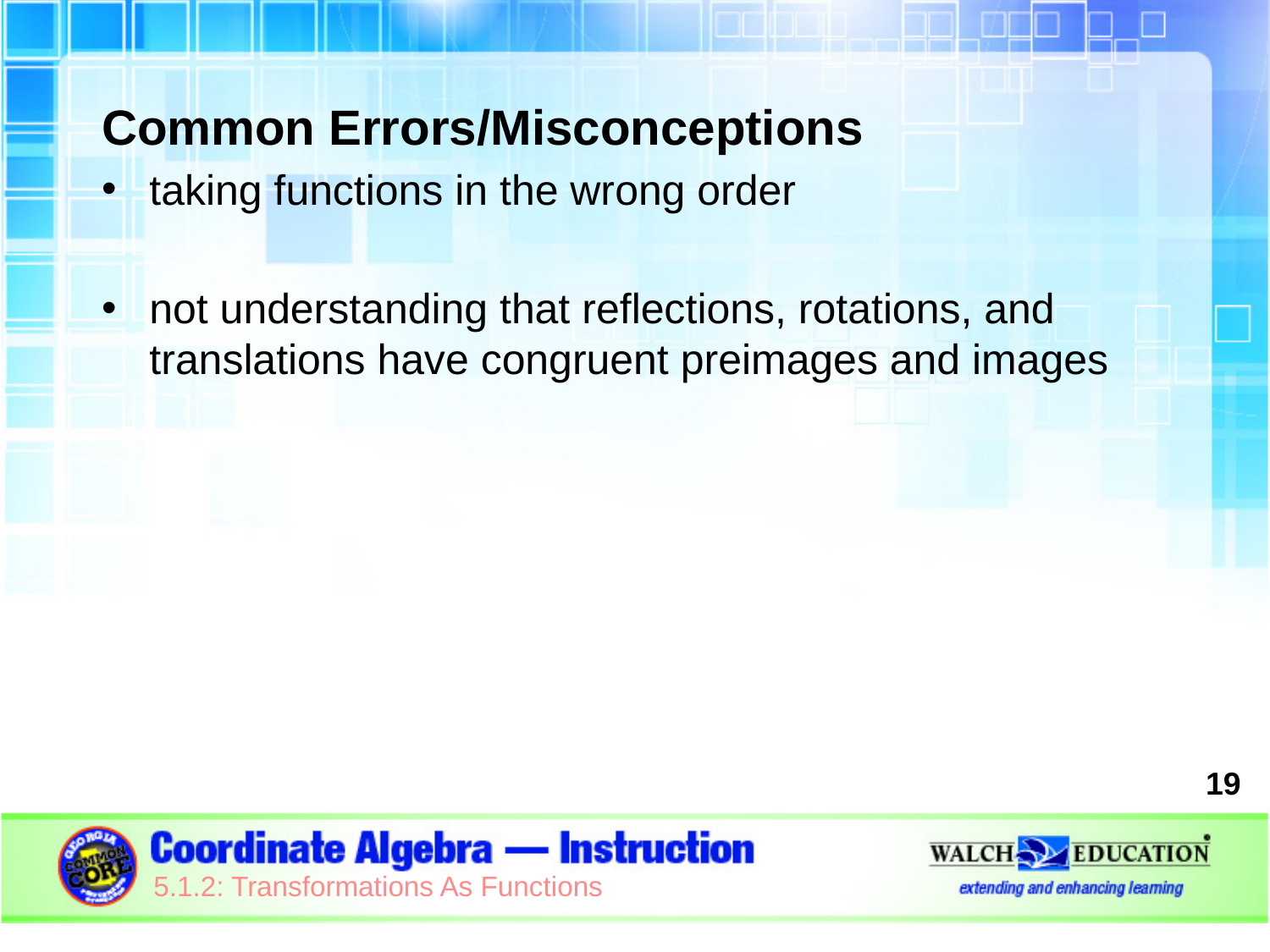

Common Errors/Misconceptions
taking functions in the wrong order

not understanding that reflections, rotations, and translations have congruent preimages and images
19
5.1.2: Transformations As Functions